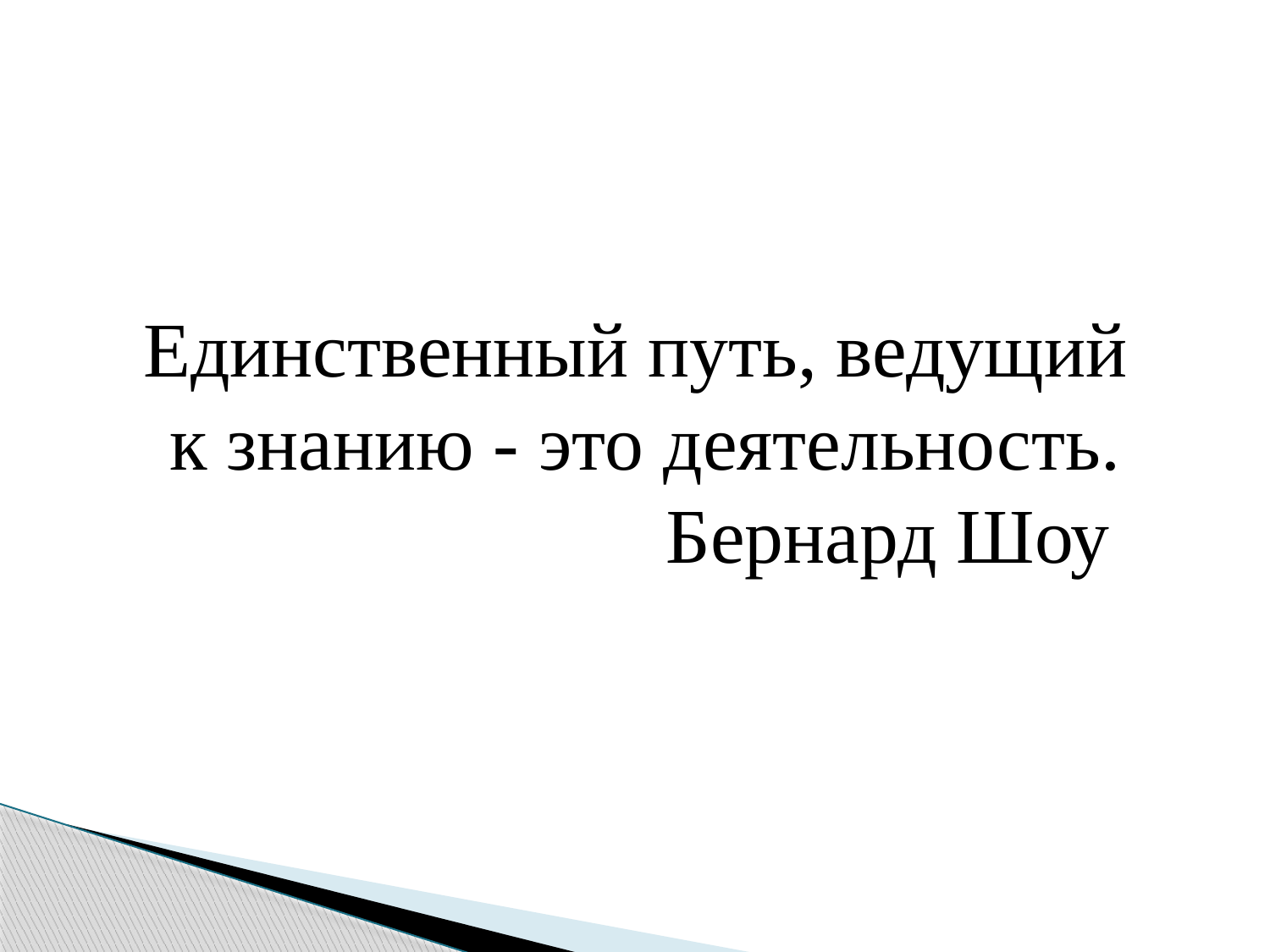

# Единственный путь, ведущий к знанию - это деятельность. Бернард Шоу